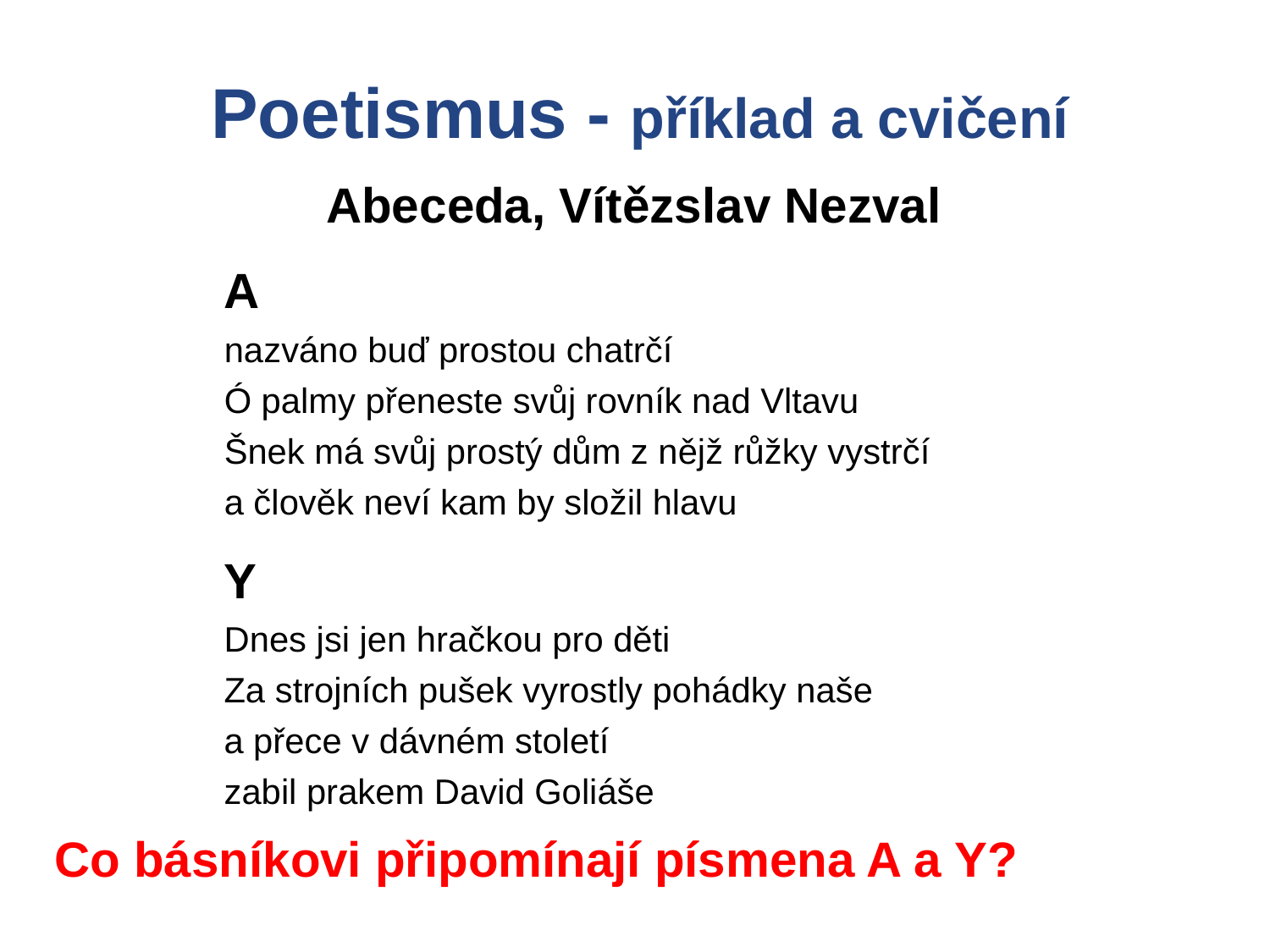

Poetismus - příklad a cvičení
Abeceda, Vítězslav Nezval
A
nazváno buď prostou chatrčí
Ó palmy přeneste svůj rovník nad Vltavu
Šnek má svůj prostý dům z nějž růžky vystrčí
a člověk neví kam by složil hlavu
Y
Dnes jsi jen hračkou pro děti
Za strojních pušek vyrostly pohádky naše
a přece v dávném století
zabil prakem David Goliáše
Co básníkovi připomínají písmena A a Y?